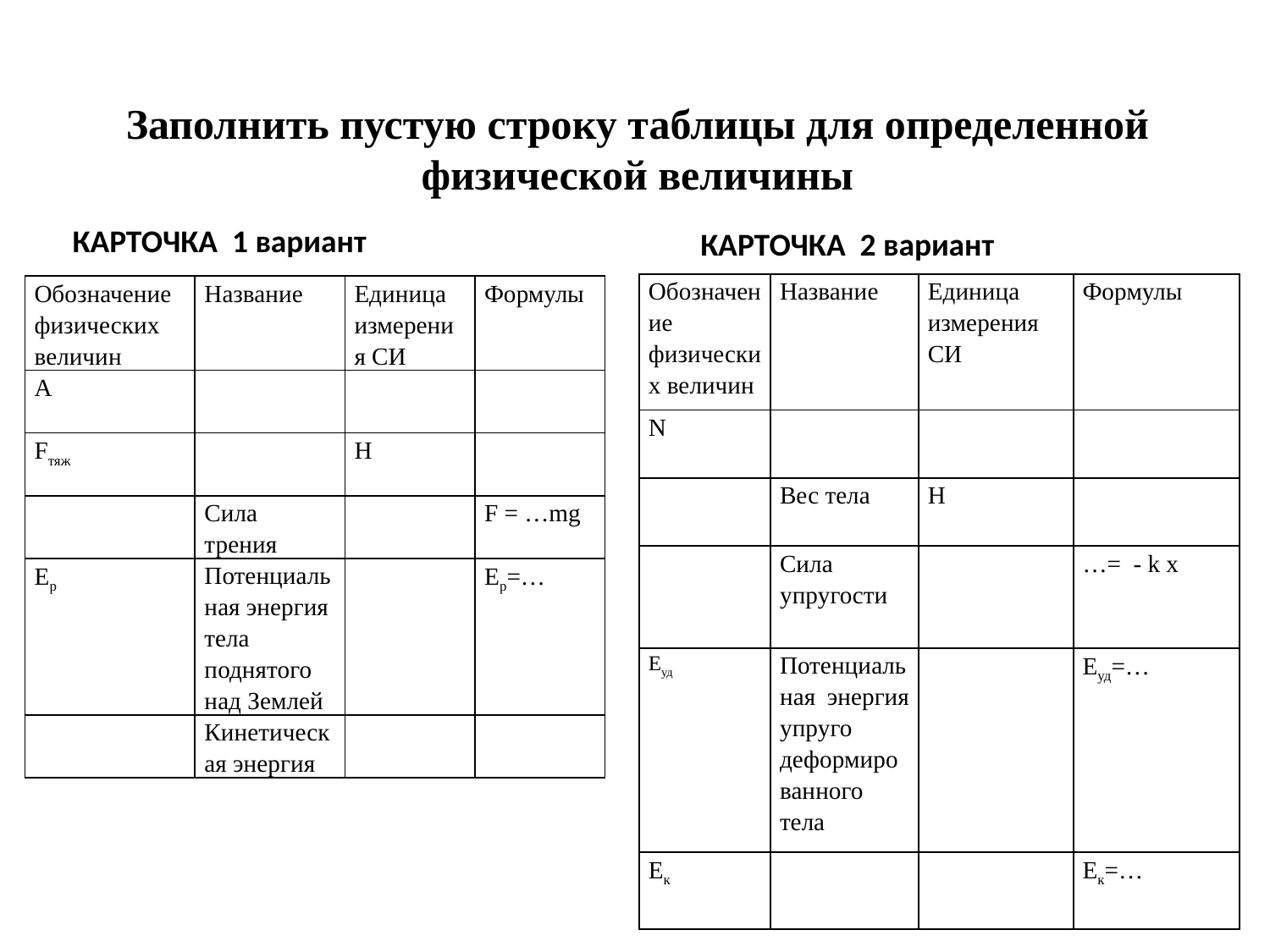

Заполнить пустую строку таблицы для определенной физической величины
КАРТОЧКА  1 вариант

КАРТОЧКА  2 вариант
| Обозначение физических величин | Название | Единица измерения СИ | Формулы |
| --- | --- | --- | --- |
| N |  |  |  |
|  | Вес тела | Н |  |
|  | Сила упругости |  | …= - k x |
| Еуд | Потенциальная энергия упруго деформированного тела |  | Еуд=… |
| Ек |  |  | Ек=… |
| Обозначение физических величин | Название | Единица измерения СИ | Формулы |
| --- | --- | --- | --- |
| А |  |  |  |
| Fтяж |  | H |  |
|  | Сила трения |  | F = …mg |
| Ер | Потенциальная энергия тела поднятого над Землей |  | Ер=… |
|  | Кинетическая энергия |  |  |